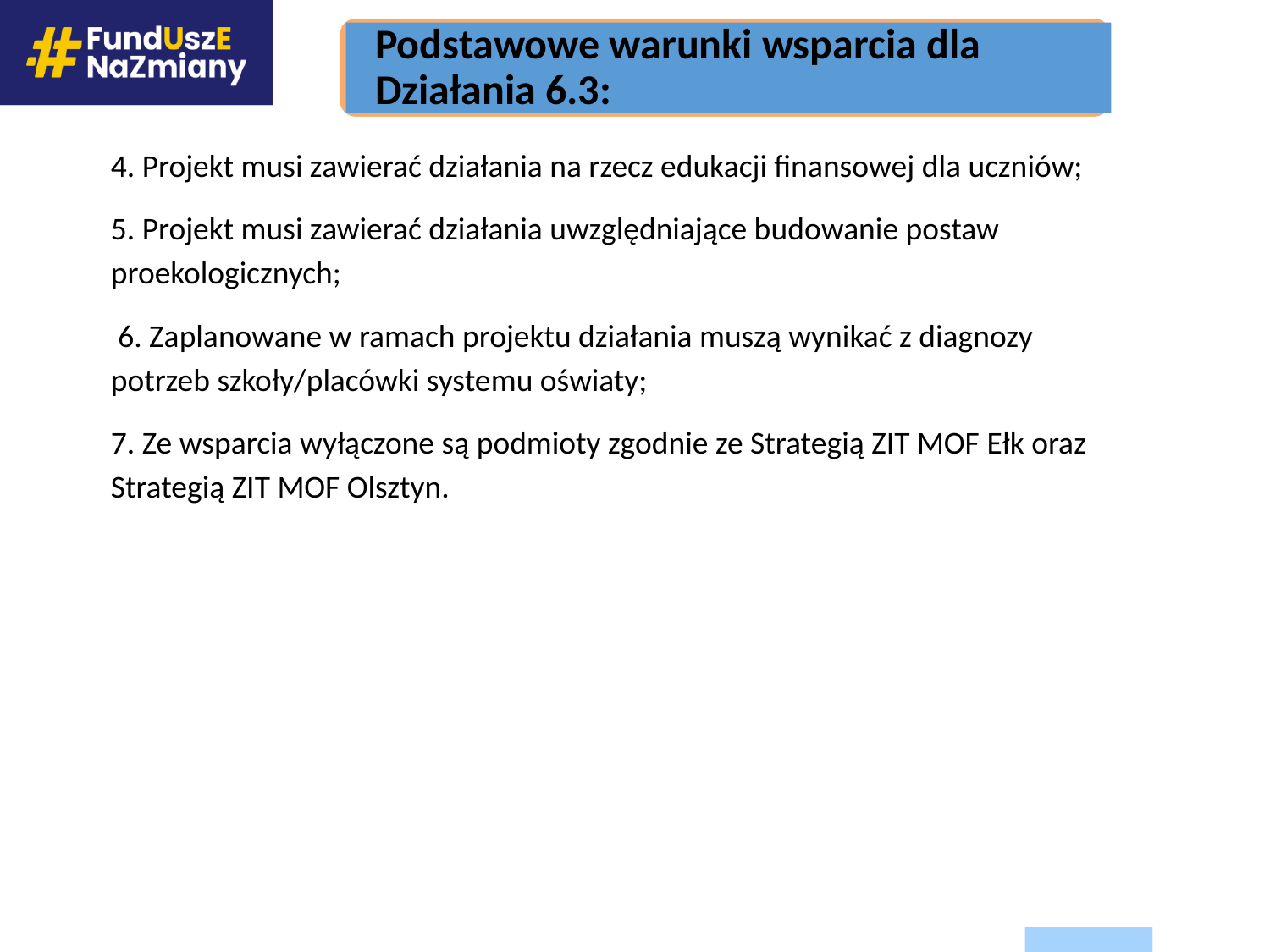

Podstawowe warunki wsparcia dla Działania 6.3:
4. Projekt musi zawierać działania na rzecz edukacji finansowej dla uczniów;
5. Projekt musi zawierać działania uwzględniające budowanie postaw proekologicznych;
 6. Zaplanowane w ramach projektu działania muszą wynikać z diagnozy potrzeb szkoły/placówki systemu oświaty;
7. Ze wsparcia wyłączone są podmioty zgodnie ze Strategią ZIT MOF Ełk oraz Strategią ZIT MOF Olsztyn.